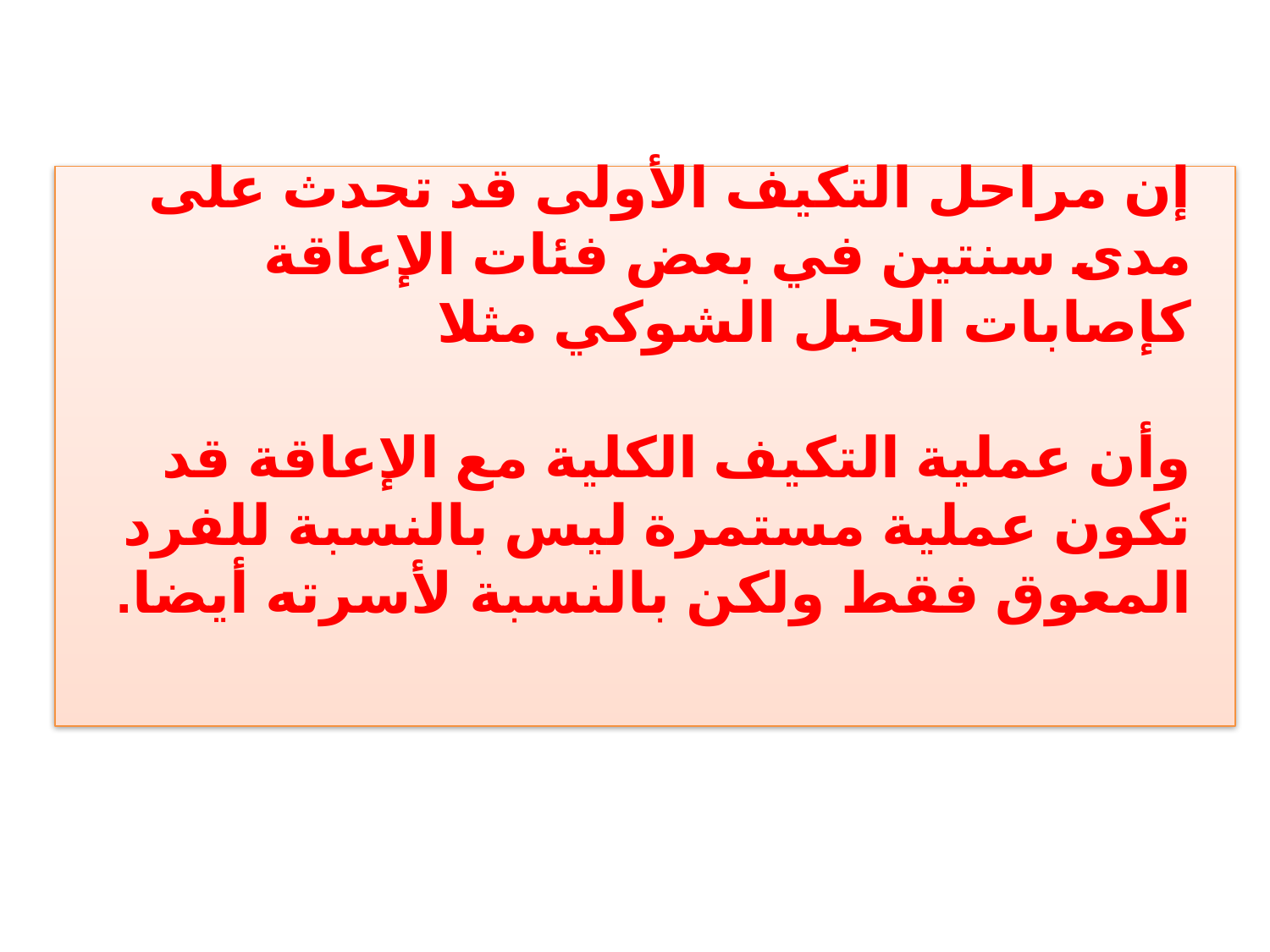

# إن مراحل التكيف الأولى قد تحدث على مدى سنتين في بعض فئات الإعاقة كإصابات الحبل الشوكي مثلا وأن عملية التكيف الكلية مع الإعاقة قد تكون عملية مستمرة ليس بالنسبة للفرد المعوق فقط ولكن بالنسبة لأسرته أيضا.